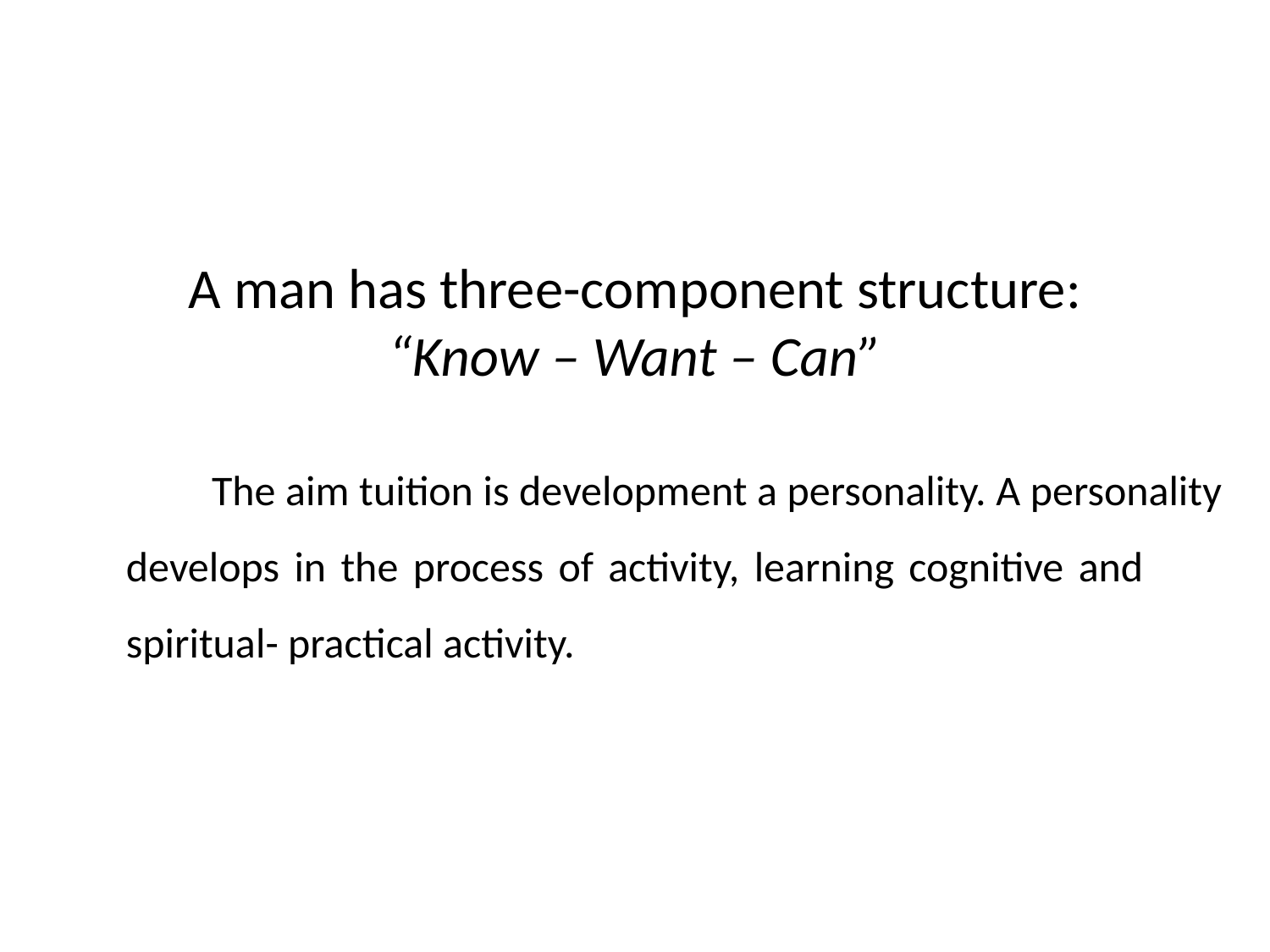

A man has three-component structure:
“Know – Want – Can”

The aim tuition is development a personality. A personality develops in the process of activity, learning cognitive and spiritual- practical activity.